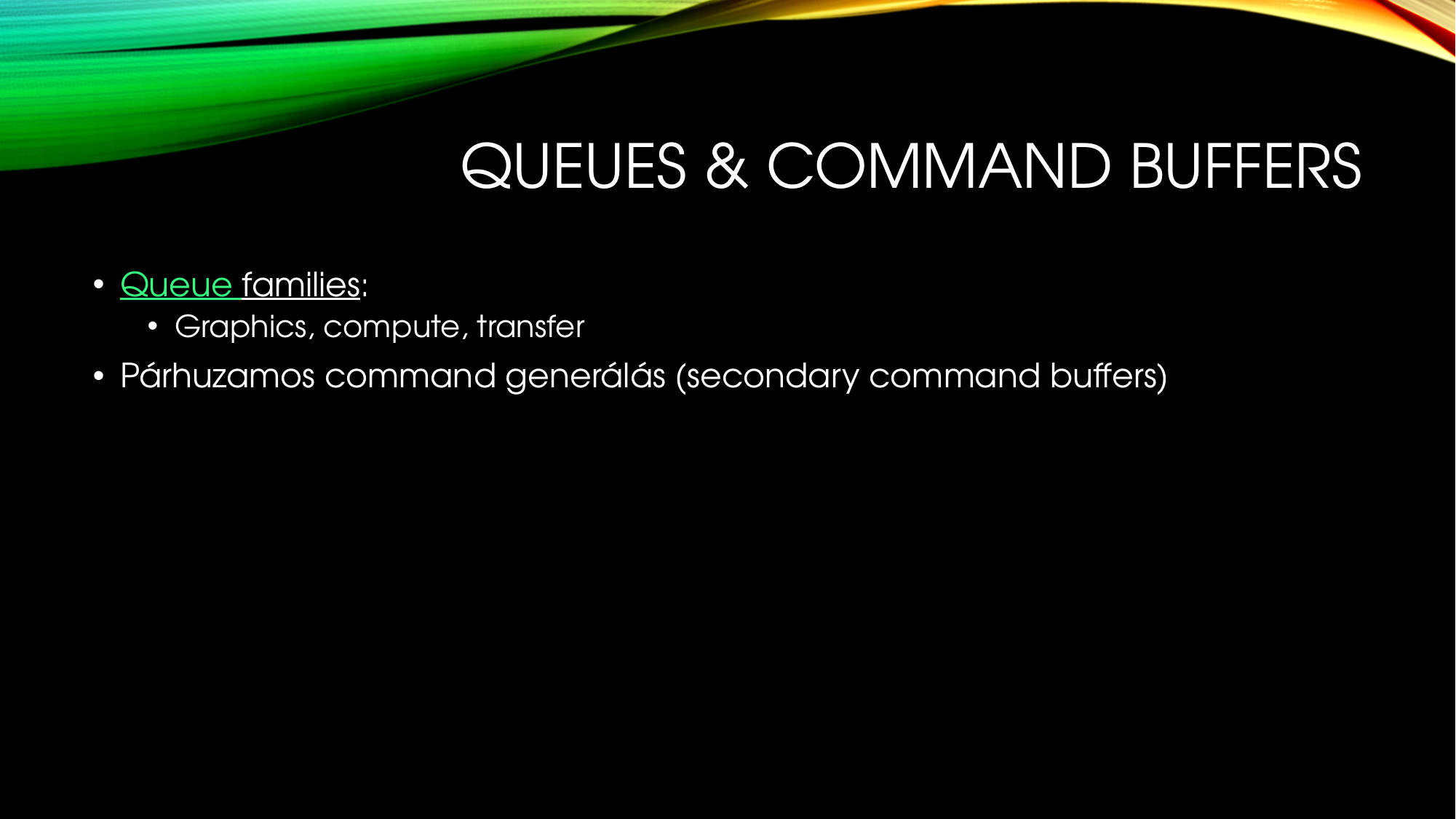

# Queues & Command Buffers
Queue families:
Graphics, compute, transfer
Párhuzamos command generálás (secondary command buffers)